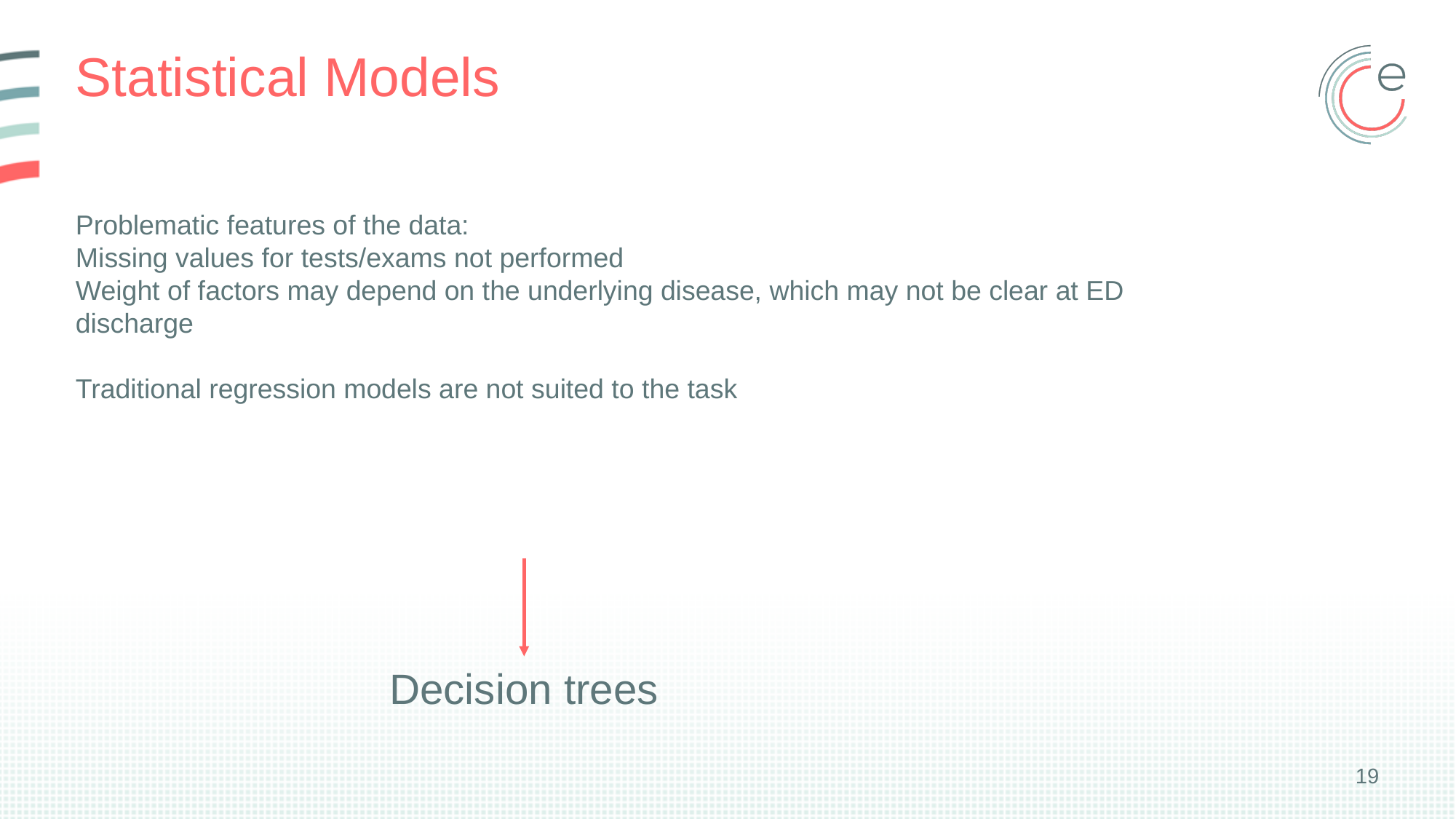

# Statistical Models
Problematic features of the data:
Missing values for tests/exams not performed
Weight of factors may depend on the underlying disease, which may not be clear at ED discharge

Traditional regression models are not suited to the task

Decision trees